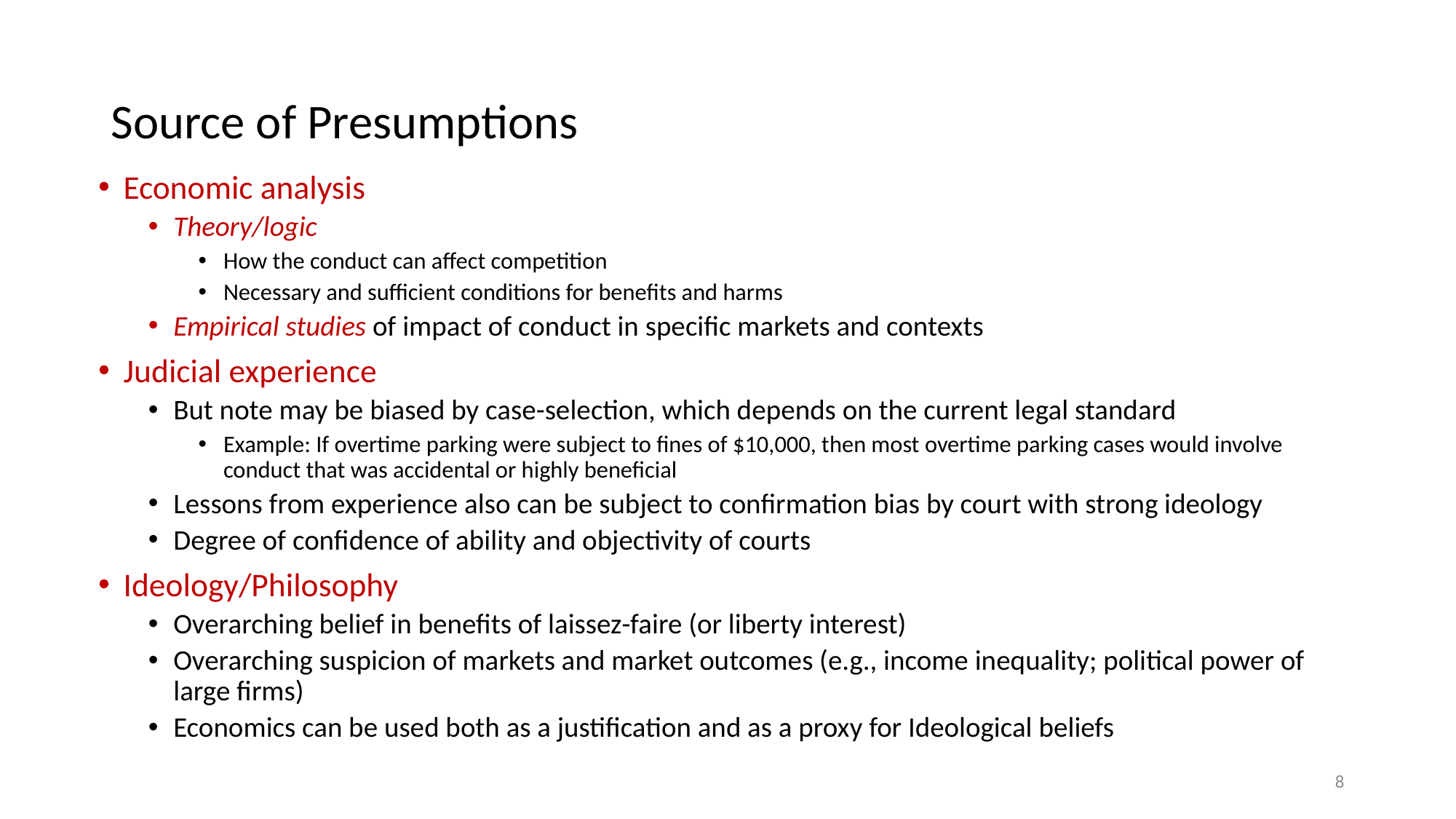

# Source of Presumptions
Economic analysis
Theory/logic
How the conduct can affect competition
Necessary and sufficient conditions for benefits and harms
Empirical studies of impact of conduct in specific markets and contexts
Judicial experience
But note may be biased by case-selection, which depends on the current legal standard
Example: If overtime parking were subject to fines of $10,000, then most overtime parking cases would involve conduct that was accidental or highly beneficial
Lessons from experience also can be subject to confirmation bias by court with strong ideology
Degree of confidence of ability and objectivity of courts
Ideology/Philosophy
Overarching belief in benefits of laissez-faire (or liberty interest)
Overarching suspicion of markets and market outcomes (e.g., income inequality; political power of large firms)
Economics can be used both as a justification and as a proxy for Ideological beliefs
8